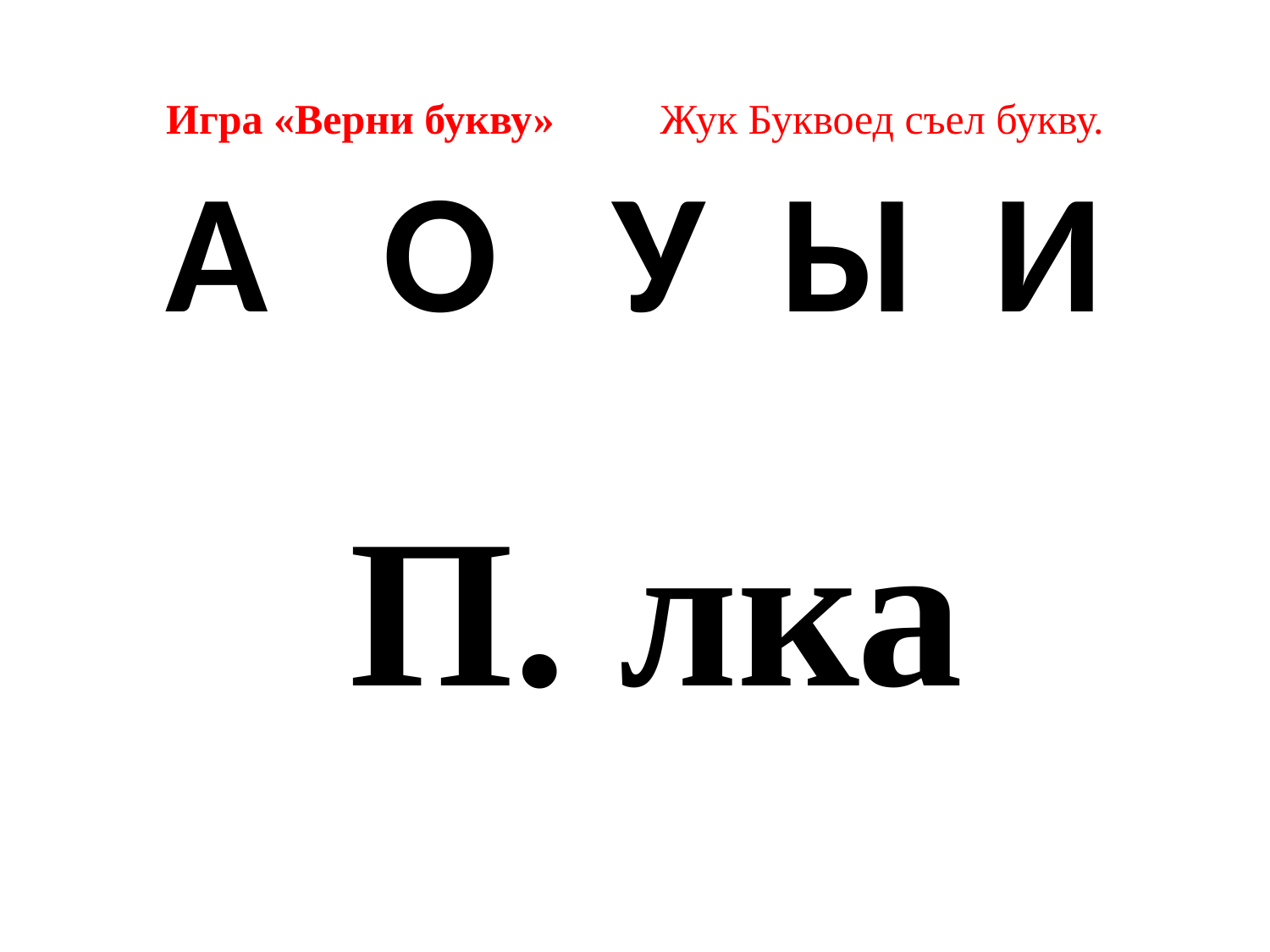

# Игра «Верни букву»          Жук Буквоед съел букву. А   О   У  Ы  И

 П. лка